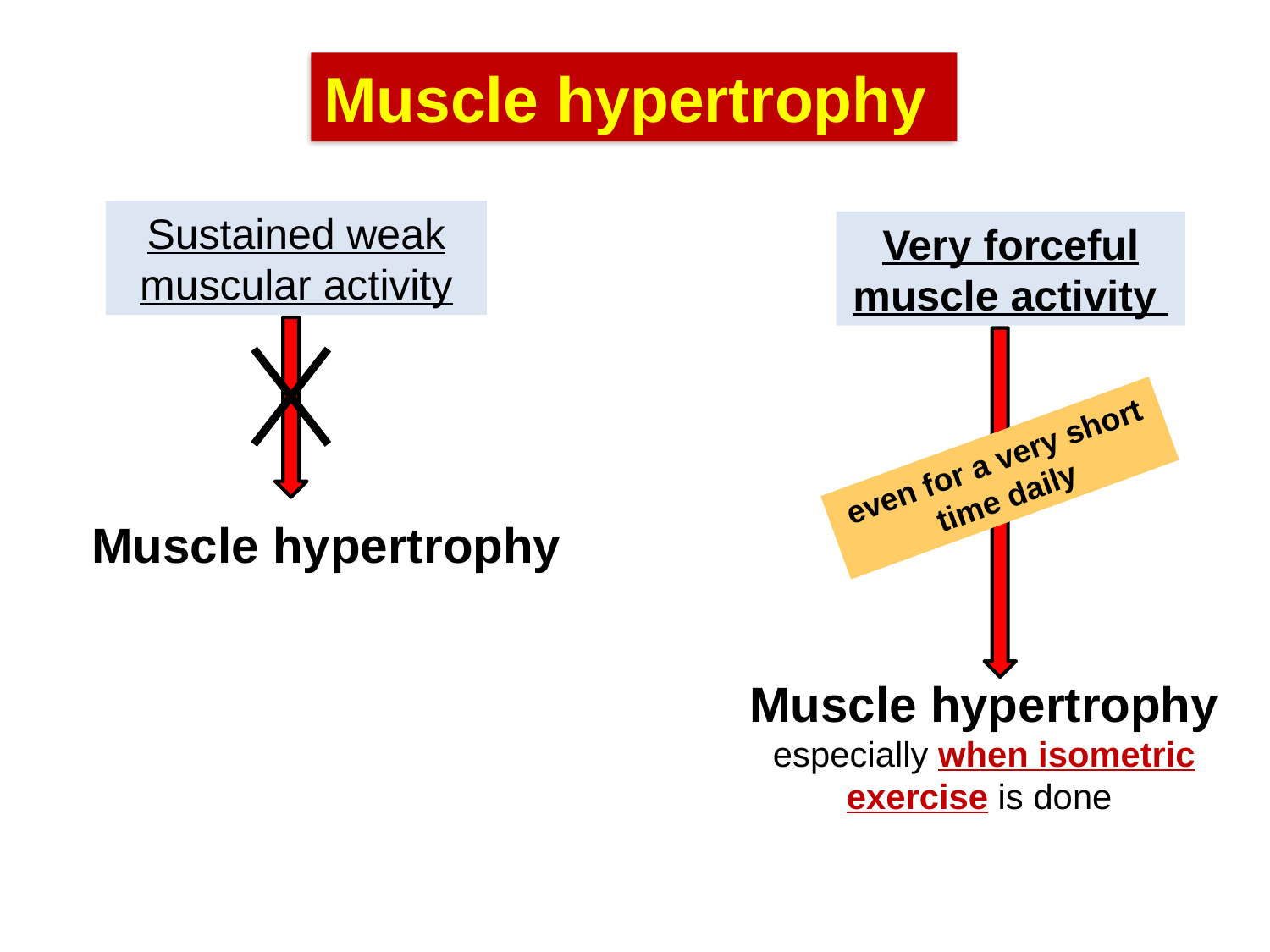

Muscle hypertrophy
Sustained weak muscular activity
Very forceful muscle activity

even for a very short time daily
Muscle hypertrophy

Muscle hypertrophy
especially when isometric exercise is done